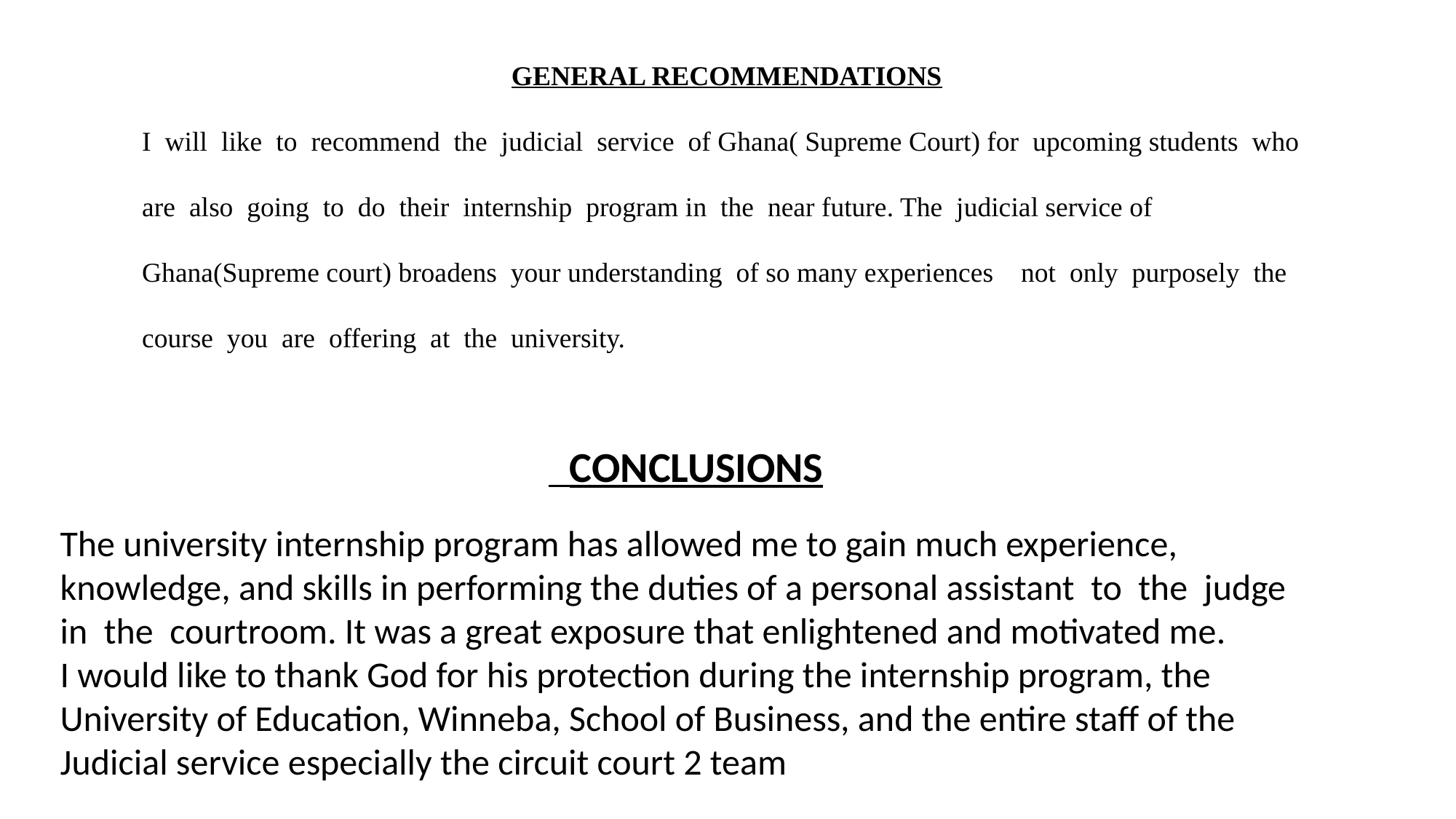

GENERAL RECOMMENDATIONS
I  will  like  to  recommend  the  judicial  service  of Ghana( Supreme Court) for  upcoming students  who  are  also  going  to  do  their  internship  program in  the  near future. The  judicial service of  Ghana(Supreme court) broadens  your understanding  of so many experiences    not  only  purposely  the  course  you  are  offering  at  the  university.

  CONCLUSIONS

The university internship program has allowed me to gain much experience, knowledge, and skills in performing the duties of a personal assistant  to  the  judge  in  the  courtroom. It was a great exposure that enlightened and motivated me.
I would like to thank God for his protection during the internship program, the University of Education, Winneba, School of Business, and the entire staff of the Judicial service especially the circuit court 2 team